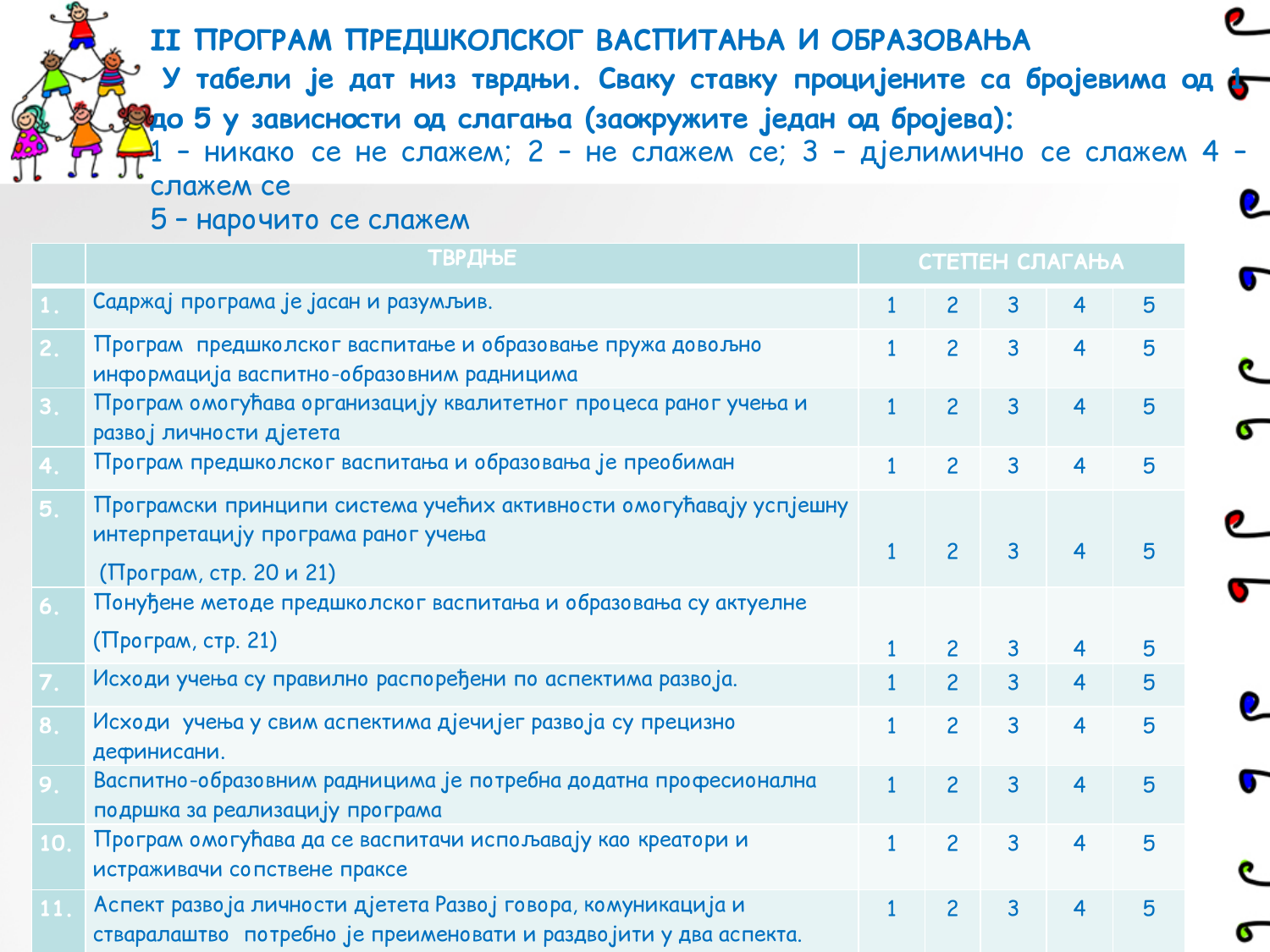

II ПРОГРАМ ПРЕДШКОЛСКОГ ВАСПИТАЊА И ОБРАЗОВАЊА
 У табели је дат низ тврдњи. Сваку ставку процијените са бројевима од 1 до 5 у зависности од слагања (заокружите један од бројева):
1 – никако се не слажем; 2 – не слажем се; 3 – дјелимично се слажем 4 – слажем се
5 – нарочито се слажем

|  | ТВРДЊЕ | СТЕПЕН СЛАГАЊА |  |  |  |  |
| --- | --- | --- | --- | --- | --- | --- |
| 1. | Садржај програма је јасан и разумљив. | 1 | 2 | 3 | 4 | 5 |
| 2. | Програм предшколског васпитање и образовање пружа довољно информација васпитно-образовним радницима | 1 | 2 | 3 | 4 | 5 |
| 3. | Програм омогућава организацију квалитетног процеса раног учења и развој личности дјетета | 1 | 2 | 3 | 4 | 5 |
| 4. | Програм предшколског васпитања и образовања је преобиман | 1 | 2 | 3 | 4 | 5 |
| 5. | Програмски принципи система учећих активности омогућавају успјешну интерпретацију програма раног учења (Програм, стр. 20 и 21) | 1 | 2 | 3 | 4 | 5 |
| 6. | Понуђене методе предшколског васпитања и образовања су актуелне (Програм, стр. 21) | 1 | 2 | 3 | 4 | 5 |
| 7. | Исходи учења су правилно распоређени по аспектима развоја. | 1 | 2 | 3 | 4 | 5 |
| 8. | Исходи учења у свим аспектима дјечијег развоја су прецизно дефинисани. | 1 | 2 | 3 | 4 | 5 |
| 9. | Васпитно-образовним радницима је потребна додатна професионална подршка за реализацију програма | 1 | 2 | 3 | 4 | 5 |
| 10. | Програм омогућава да се васпитачи испољавају као креатори и истраживачи сопствене праксе | 1 | 2 | 3 | 4 | 5 |
| 11. | Аспект развоја личности дјетета Развој говора, комуникација и стваралаштво потребно је преименовати и раздвојити у два аспекта. | 1 | 2 | 3 | 4 | 5 |